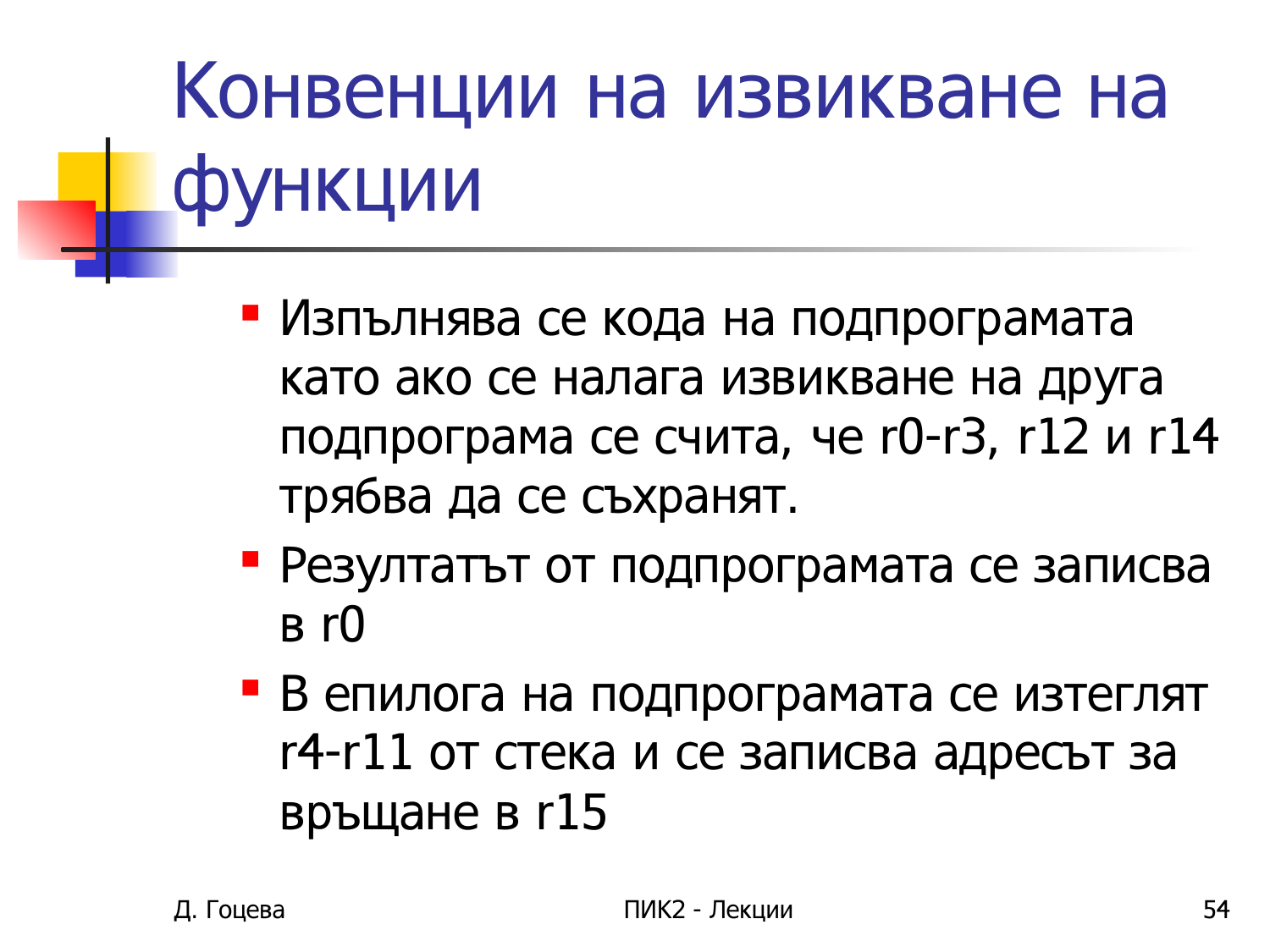

# Конвенции на извикване на функции
Изпълнява се кода на подпрограмата като ако се налага извикване на друга подпрограма се счита, че r0-r3, r12 и r14 трябва да се съхранят.
Резултатът от подпрограмата се записва в r0
В епилога на подпрограмата се изтеглят r4-r11 от стека и се записва адресът за връщане в r15
Д. Гоцева
ПИК2 - Лекции
54